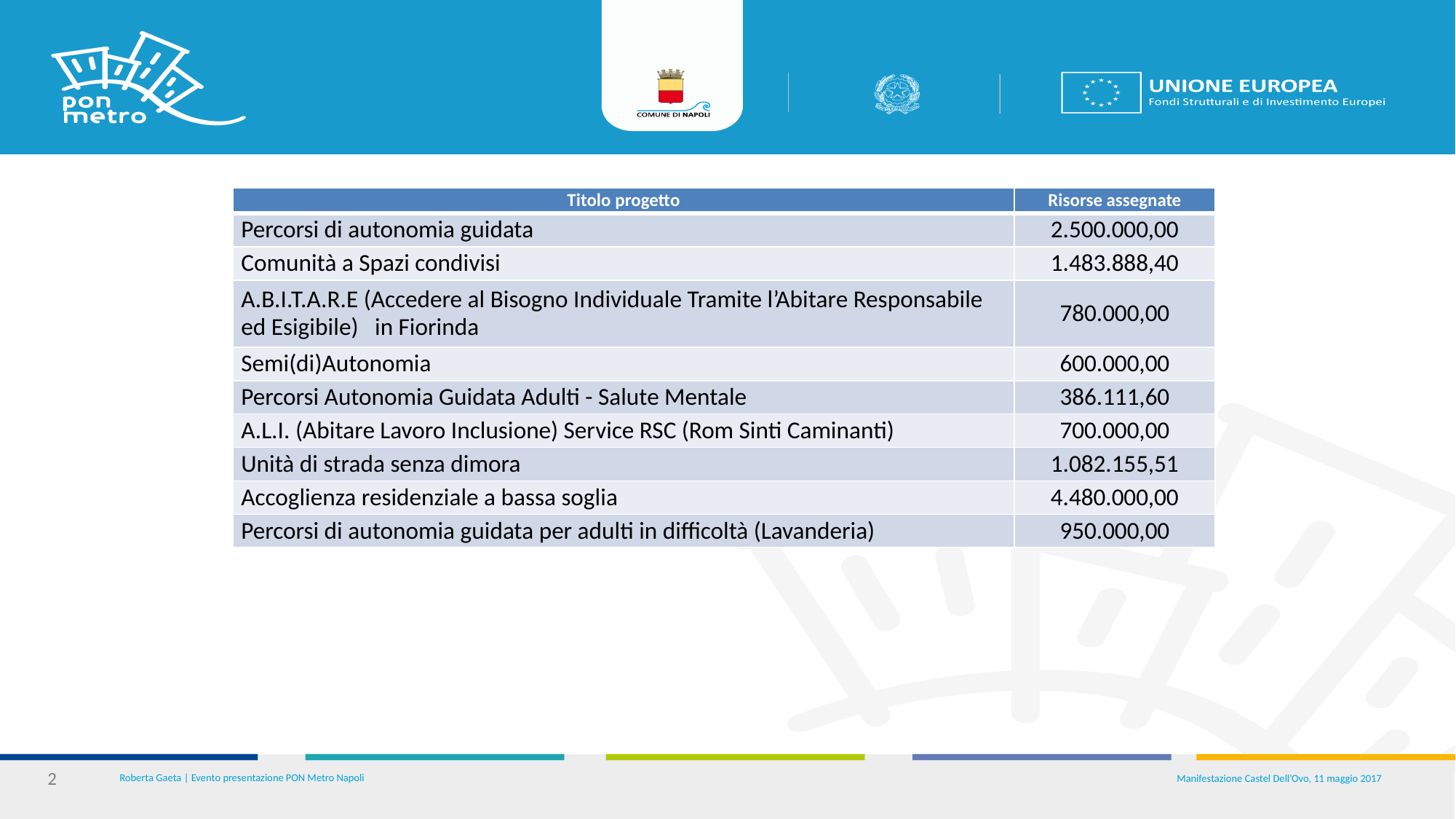

| Titolo progetto | Risorse assegnate |
| --- | --- |
| Percorsi di autonomia guidata | 2.500.000,00 |
| Comunità a Spazi condivisi | 1.483.888,40 |
| A.B.I.T.A.R.E (Accedere al Bisogno Individuale Tramite l’Abitare Responsabile ed Esigibile) in Fiorinda | 780.000,00 |
| Semi(di)Autonomia | 600.000,00 |
| Percorsi Autonomia Guidata Adulti - Salute Mentale | 386.111,60 |
| A.L.I. (Abitare Lavoro Inclusione) Service RSC (Rom Sinti Caminanti) | 700.000,00 |
| Unità di strada senza dimora | 1.082.155,51 |
| Accoglienza residenziale a bassa soglia | 4.480.000,00 |
| Percorsi di autonomia guidata per adulti in difficoltà (Lavanderia) | 950.000,00 |